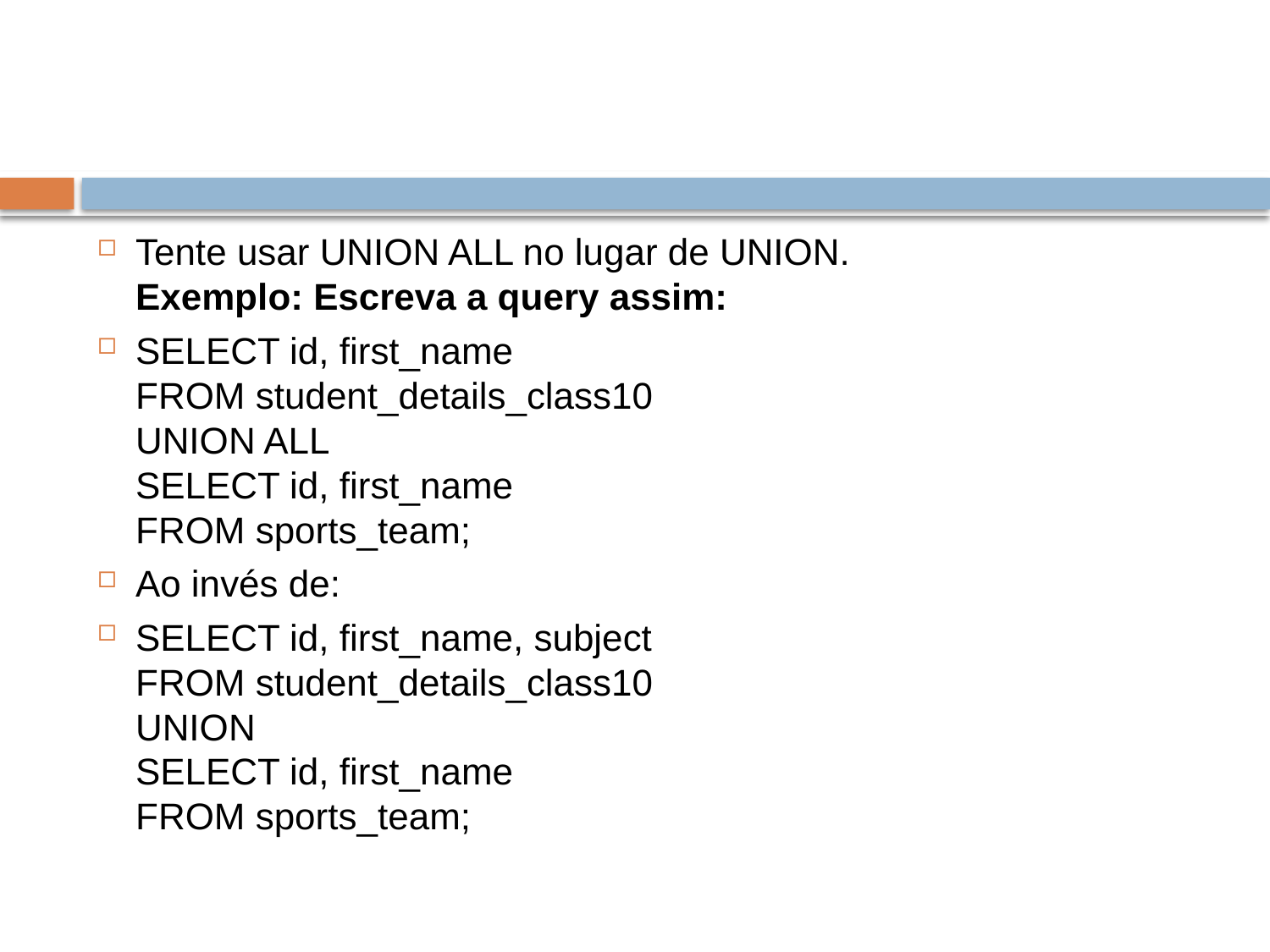

#
Tente usar UNION ALL no lugar de UNION.
Exemplo: Escreva a query assim:
SELECT id, first_name
FROM student_details_class10
UNION ALL
SELECT id, first_name
FROM sports_team;
Ao invés de:
SELECT id, first_name, subject
FROM student_details_class10
UNION
SELECT id, first_name
FROM sports_team;